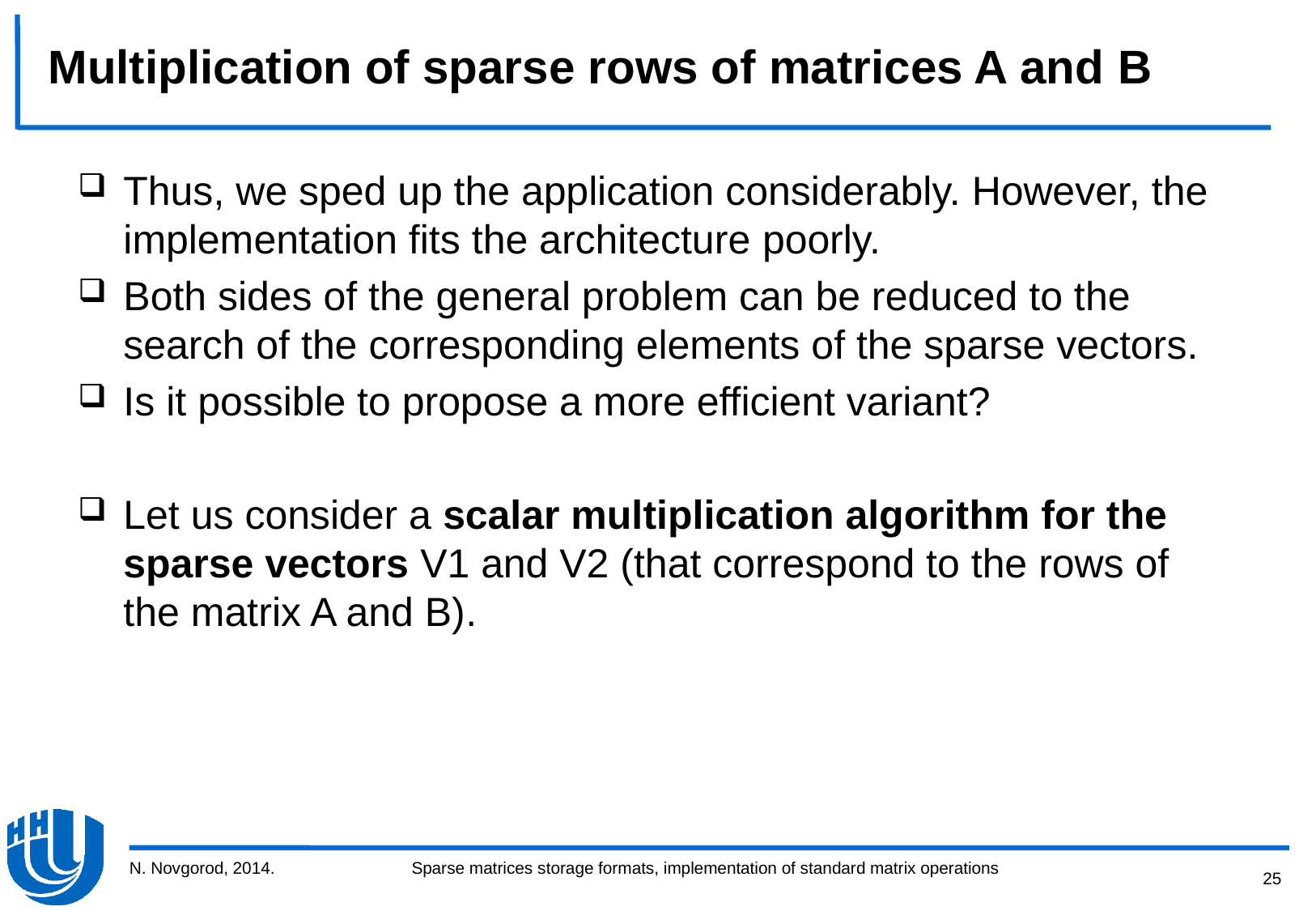

# Multiplication of sparse rows of matrices A and B
Thus, we sped up the application considerably. However, the implementation fits the architecture poorly.
Both sides of the general problem can be reduced to the search of the corresponding elements of the sparse vectors.
Is it possible to propose a more efficient variant?

Let us consider a scalar multiplication algorithm for the sparse vectors V1 and V2 (that correspond to the rows of the matrix A and B).

N. Novgorod, 2014.
25
Sparse matrices storage formats, implementation of standard matrix operations